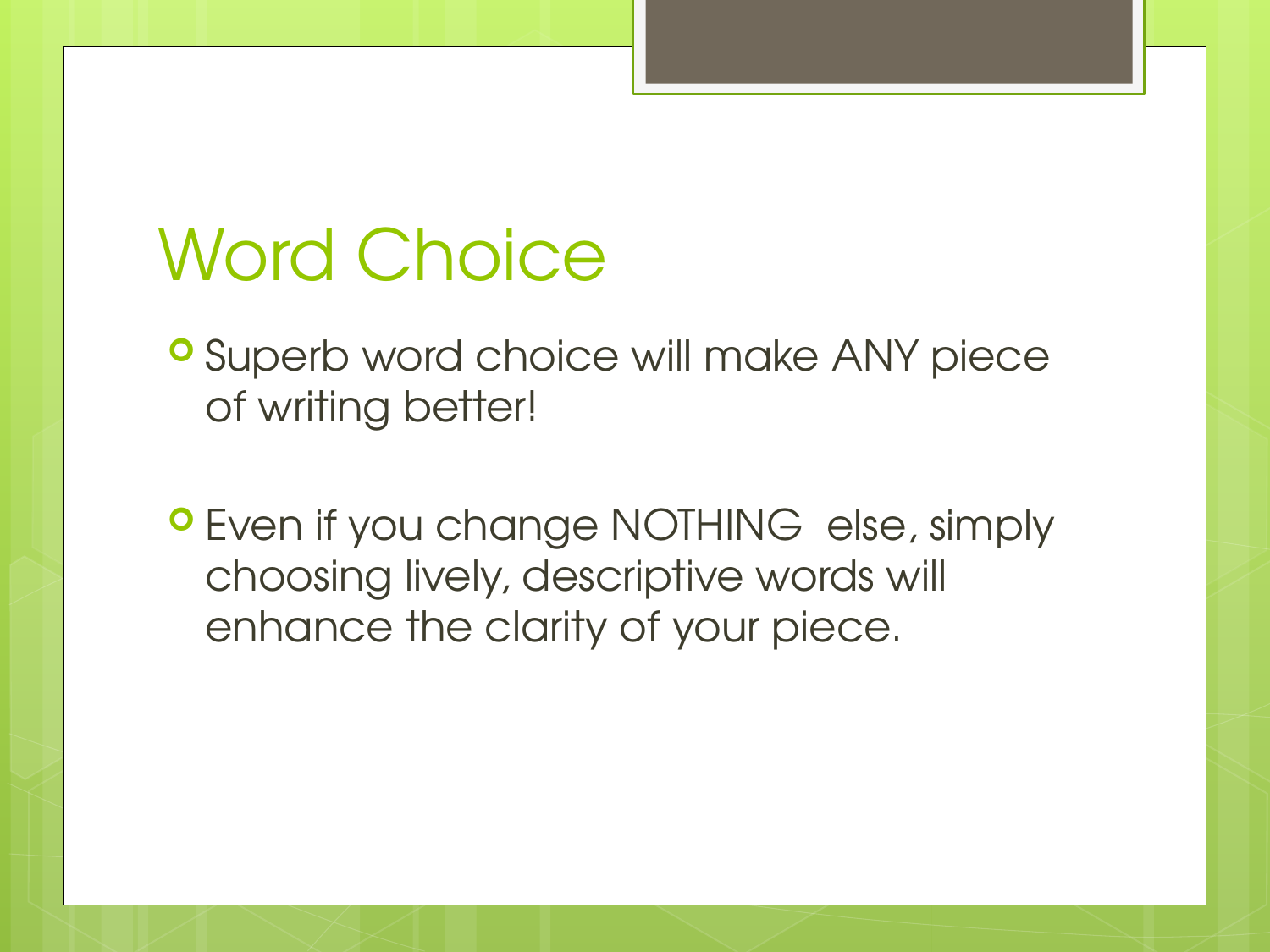

# Word Choice
Superb word choice will make ANY piece of writing better!

Even if you change NOTHING  else, simply choosing lively, descriptive words will enhance the clarity of your piece.